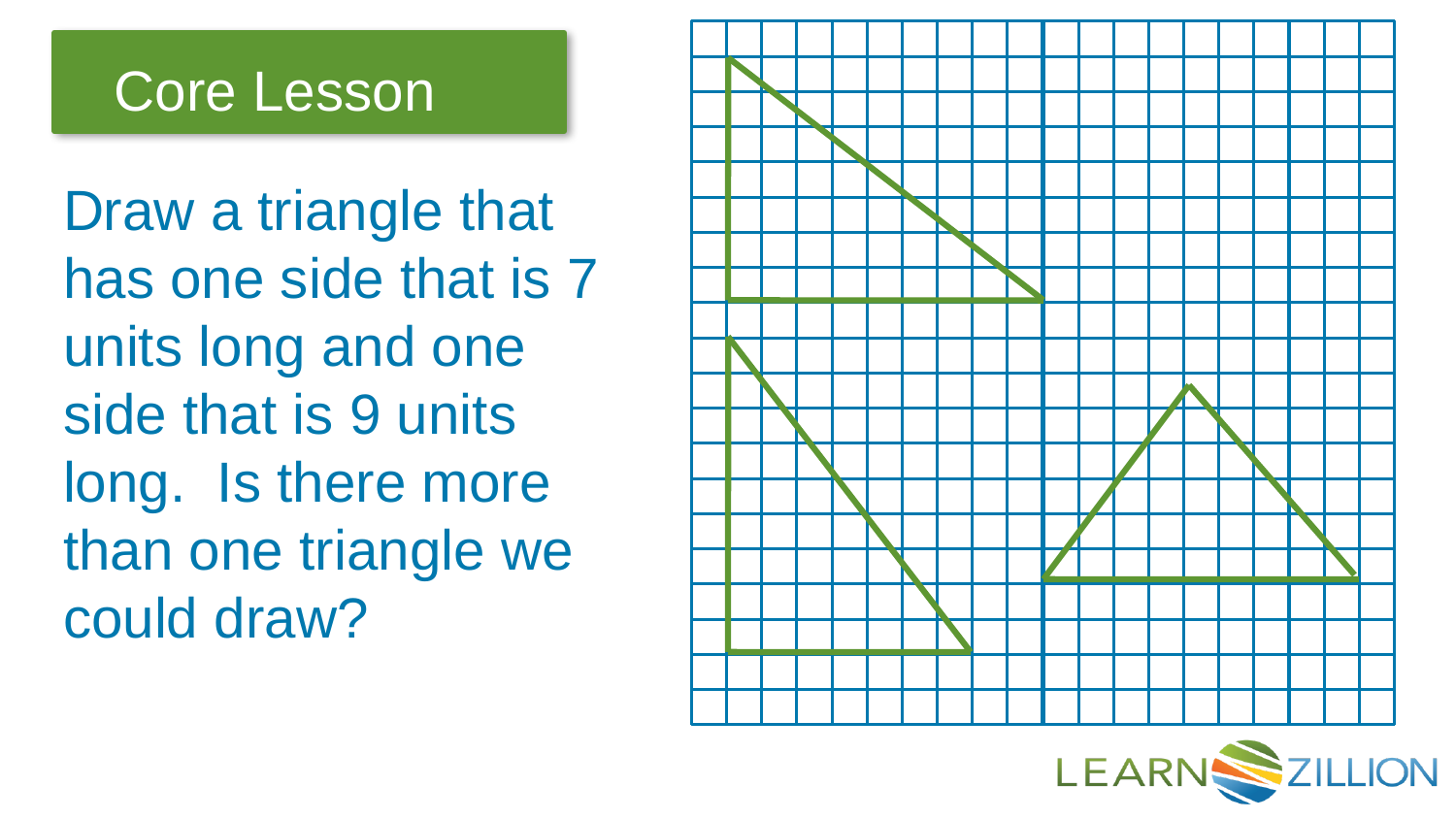

Draw a triangle that has one side that is 7 units long and one side that is 9 units long.  Is there more than one triangle we could draw?